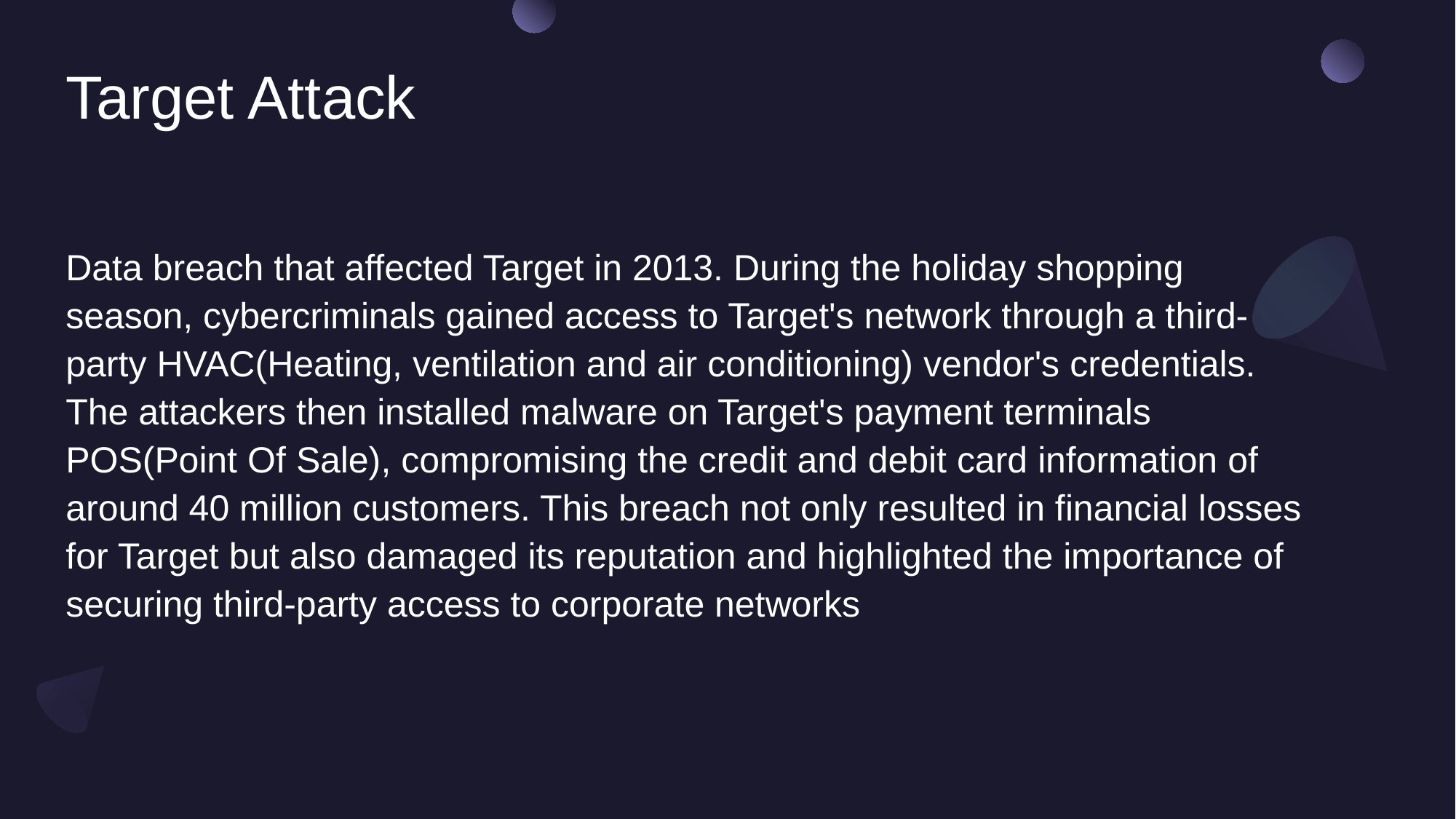

# Target Attack
Data breach that affected Target in 2013. During the holiday shopping season, cybercriminals gained access to Target's network through a third-party HVAC(Heating, ventilation and air conditioning) vendor's credentials. The attackers then installed malware on Target's payment terminals POS(Point Of Sale), compromising the credit and debit card information of around 40 million customers. This breach not only resulted in financial losses for Target but also damaged its reputation and highlighted the importance of securing third-party access to corporate networks